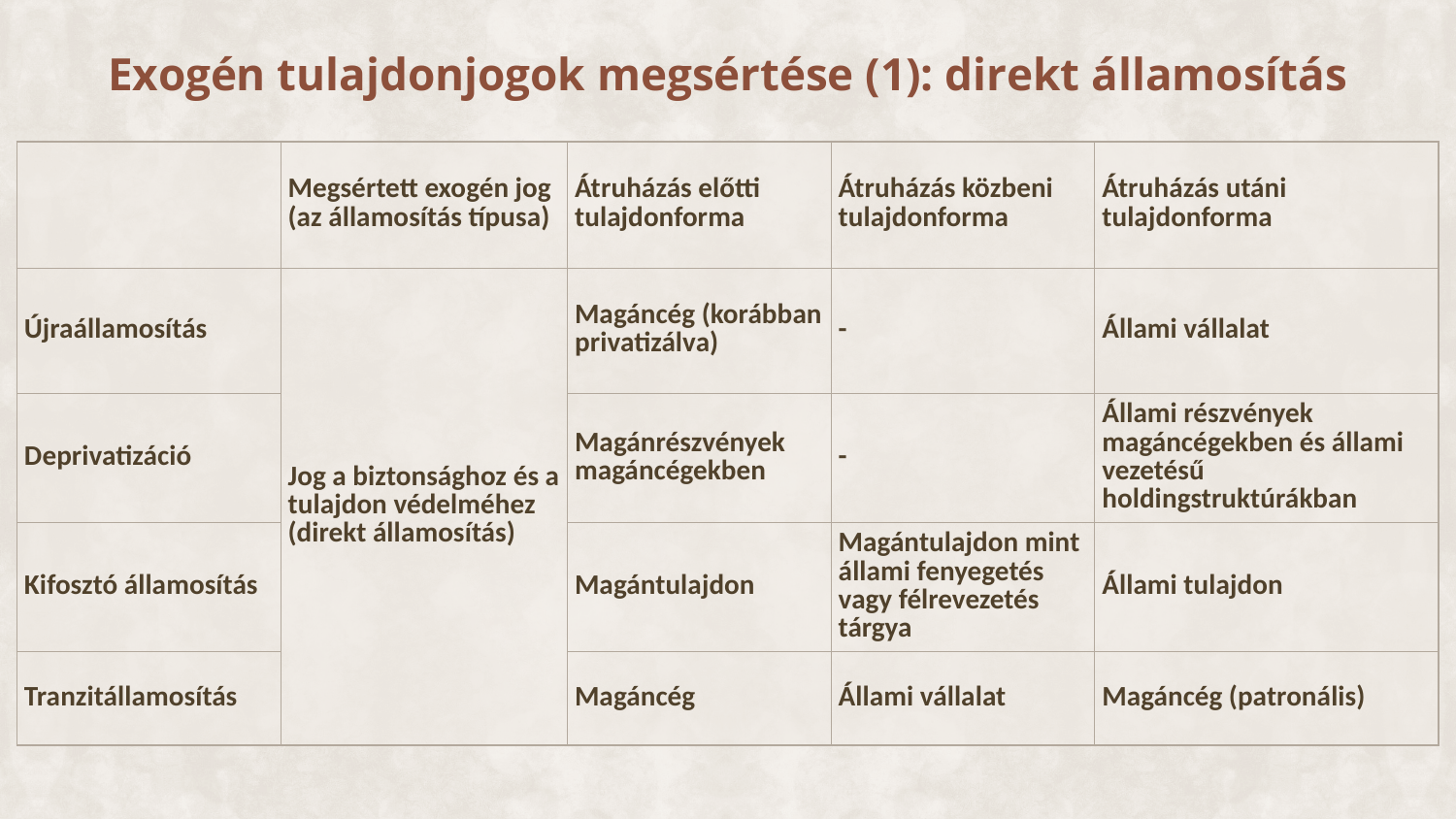

# Exogén tulajdonjogok megsértése (1): direkt államosítás
|  | Megsértett exogén jog (az államosítás típusa) | Átruházás előtti tulajdonforma | Átruházás közbeni tulajdonforma | Átruházás utáni tulajdonforma |
| --- | --- | --- | --- | --- |
| Újraállamosítás | Jog a biztonsághoz és a tulajdon védelméhez (direkt államosítás) | Magáncég (korábban privatizálva) | - | Állami vállalat |
| Deprivatizáció |  | Magánrészvények magáncégekben | - | Állami részvények magáncégekben és állami vezetésű holdingstruktúrákban |
| Kifosztó államosítás |  | Magántulajdon | Magántulajdon mint állami fenyegetés vagy félrevezetés tárgya | Állami tulajdon |
| Tranzitállamosítás |  | Magáncég | Állami vállalat | Magáncég (patronális) |